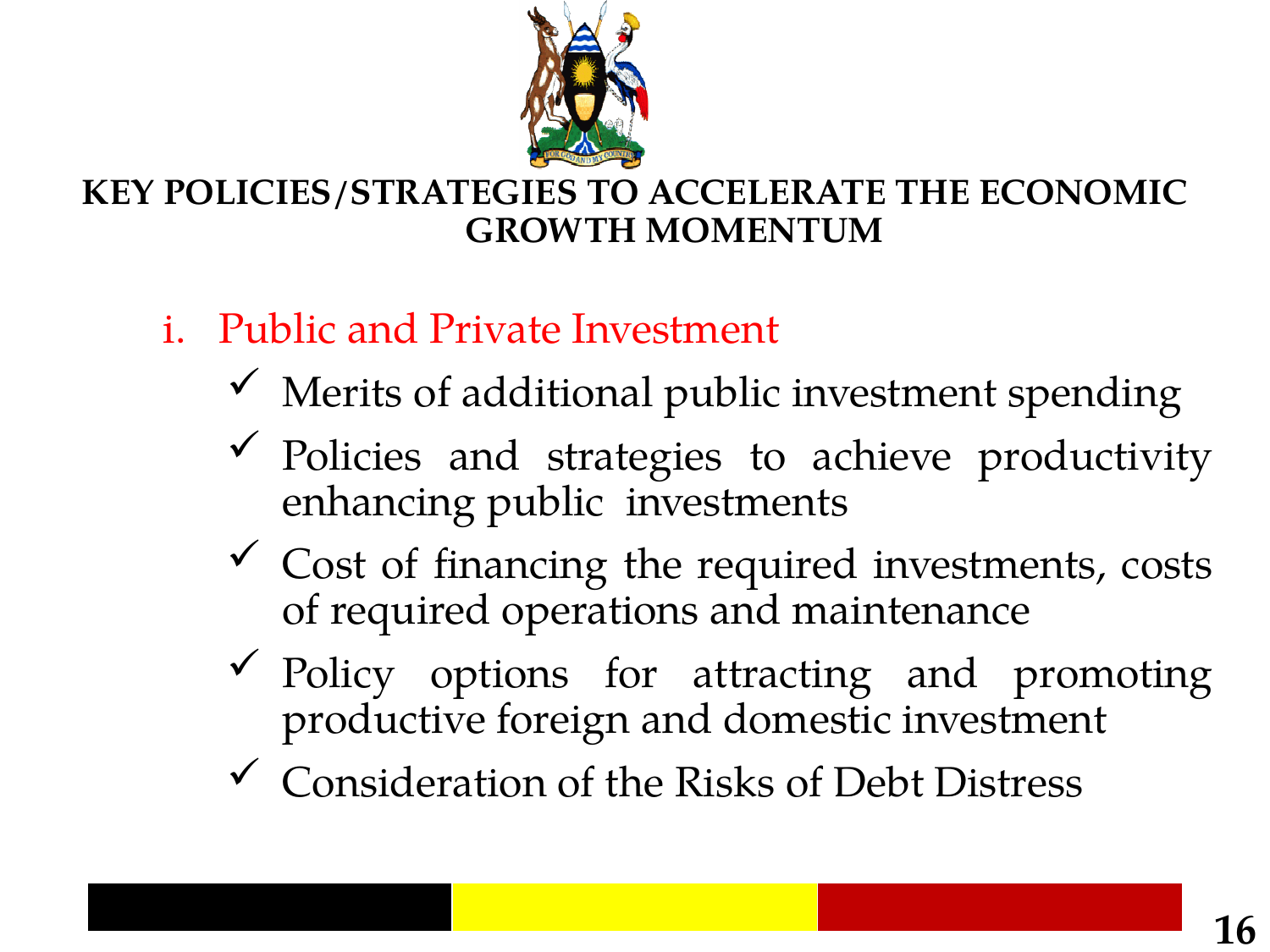

KEY POLICIES/STRATEGIES TO ACCELERATE THE ECONOMIC GROWTH MOMENTUM

Public and Private Investment
Merits of additional public investment spending
Policies and strategies to achieve productivity enhancing public  investments
Cost of financing the required investments, costs of required operations and maintenance
Policy options for attracting and promoting productive foreign and domestic investment
Consideration of the Risks of Debt Distress

16